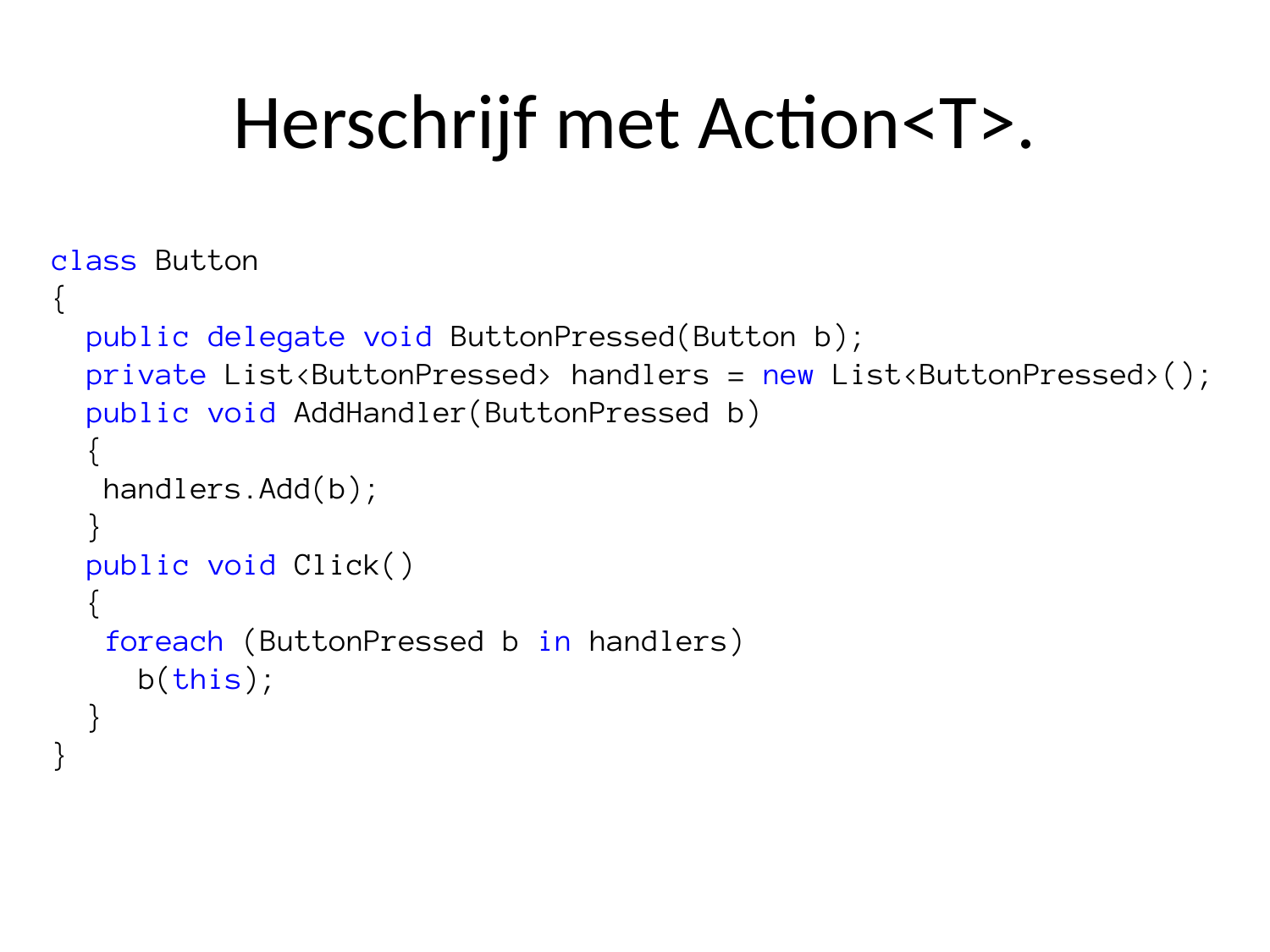

# Herschrijf met Action<T>.
class Button
{
  public delegate void ButtonPressed(Button b);
  private List<ButtonPressed> handlers = new List<ButtonPressed>();
  public void AddHandler(ButtonPressed b)
  {
   handlers.Add(b);
  }
  public void Click()
  {
   foreach (ButtonPressed b in handlers)
     b(this);
  }
}